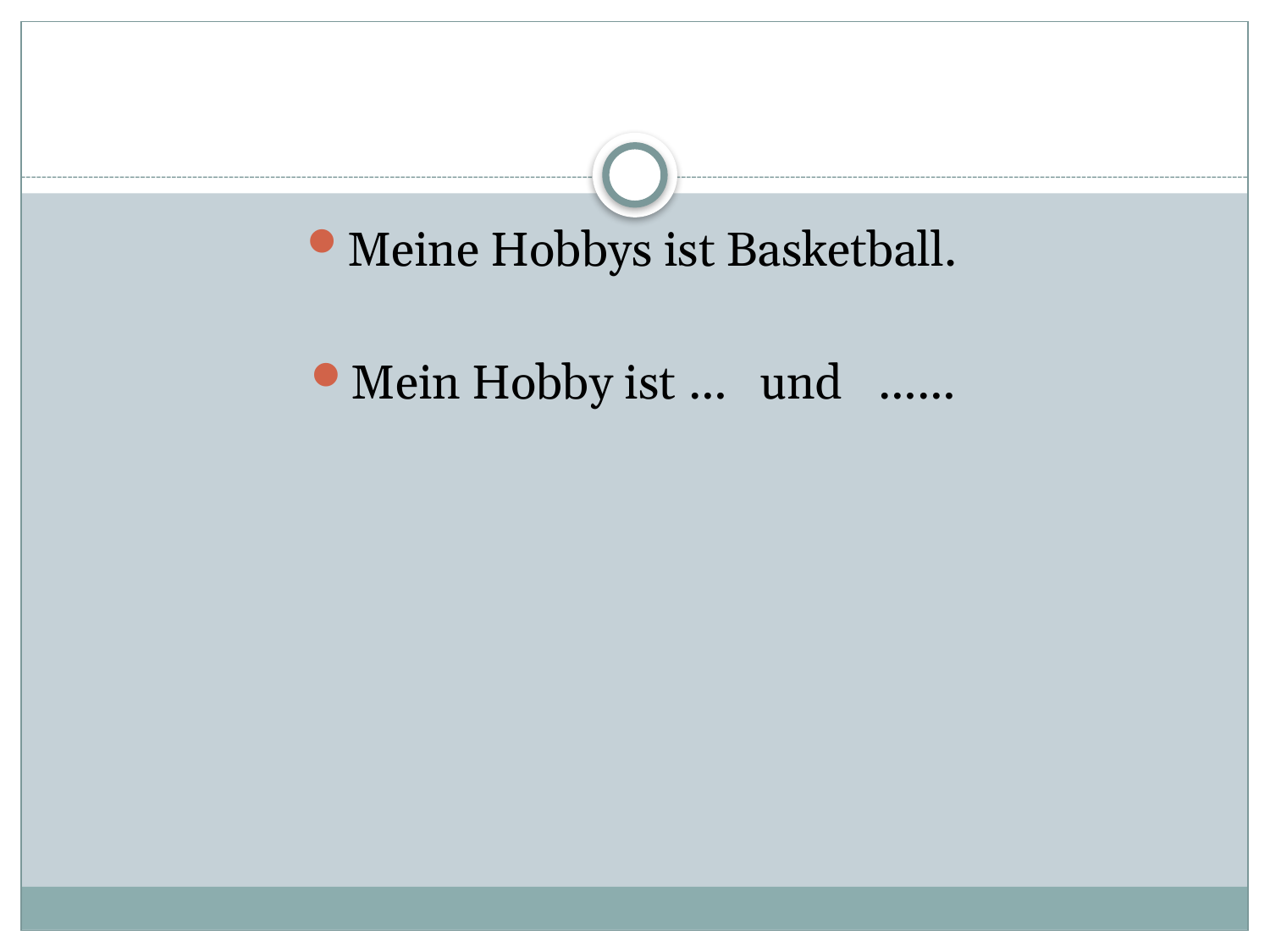

#
Meine Hobbys ist Basketball.

Mein Hobby ist …   und   ……